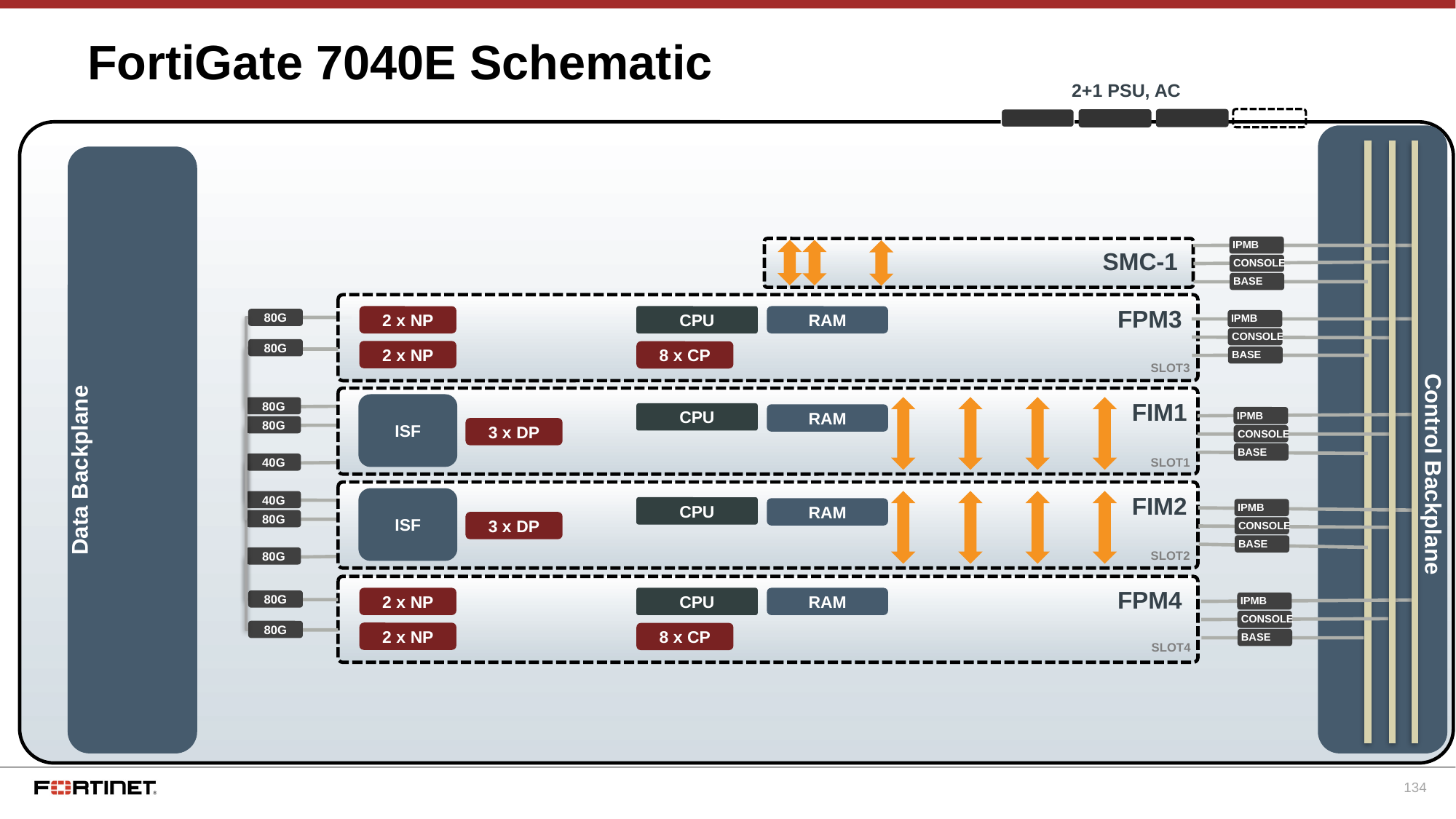

# FortiGate 7040E Schematic
2+1 PSU, AC

IPMB

	SMC-1

CONSOLE

BASE

	FPM3
2 x NP
CPU
RAM
IPMB
80G

CONSOLE

80G
2 x NP
8 x CP
BASE

SLOT3

						                   FIM1
ISF
80G

CPU
IPMB
RAM

80G

3 x DP

CONSOLE

BASE

SLOT1
 Control Backplane

40G

 Data Backplane
						                   FIM2
ISF
40G

IPMB
CPU
RAM

80G

3 x DP
CONSOLE

BASE

SLOT2

80G

	FPM4
2 x NP
CPU
RAM
IPMB
80G

CONSOLE

80G
2 x NP
8 x CP
BASE

SLOT4